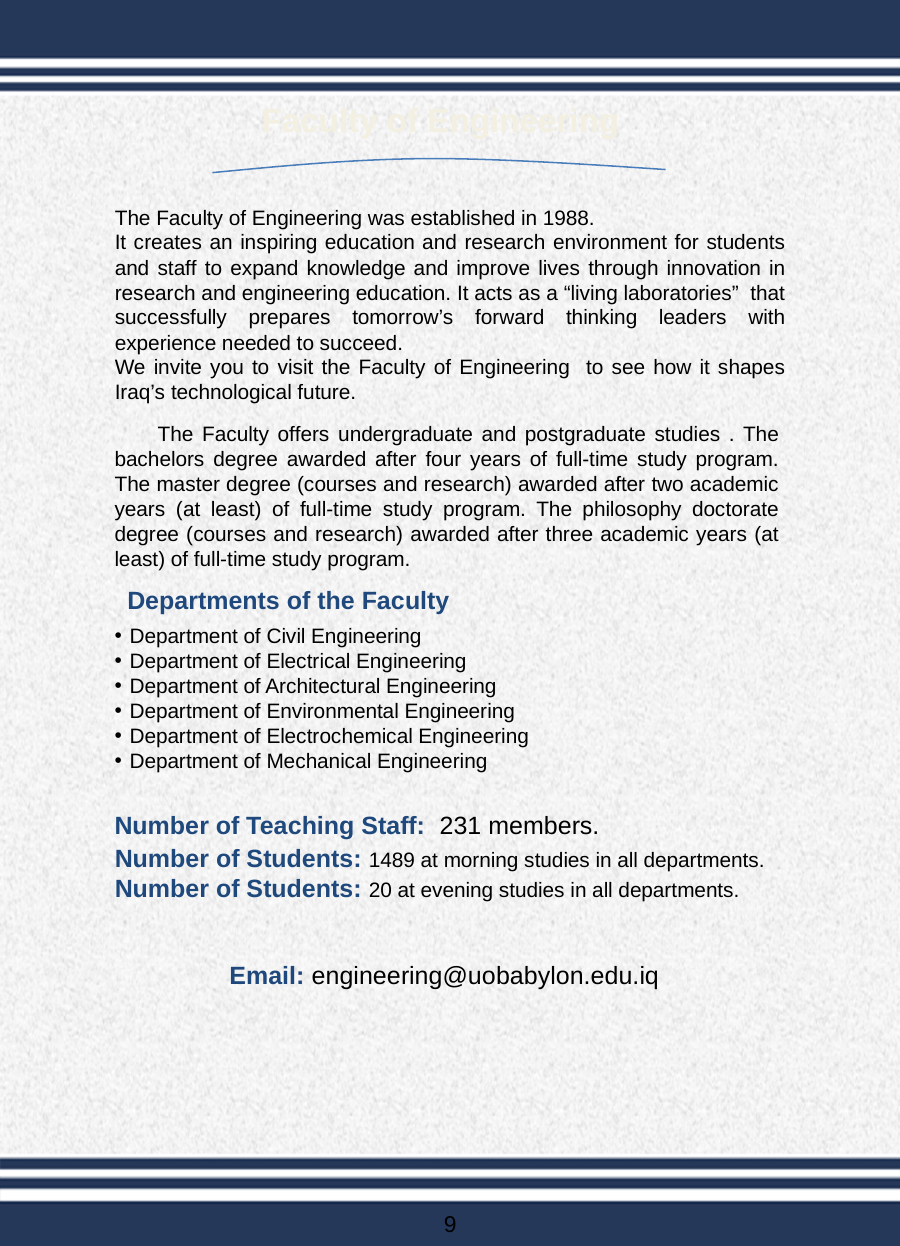

Faculty of Engineering

The Faculty of Engineering was established in 1988.
It creates an inspiring education and research environment for students and staff to expand knowledge and improve lives through innovation in research and engineering education. It acts as a “living laboratories”  that successfully prepares tomorrow’s forward thinking leaders with experience needed to succeed.
We invite you to visit the Faculty of Engineering  to see how it shapes Iraq’s technological future.
The Faculty offers undergraduate and postgraduate studies . The bachelors degree awarded after four years of full-time study program. The master degree (courses and research) awarded after two academic years (at least) of full-time study program. The philosophy doctorate degree (courses and research) awarded after three academic years (at least) of full-time study program.
Departments of the Faculty
Department of Civil Engineering
Department of Electrical Engineering
Department of Architectural Engineering
Department of Environmental Engineering
Department of Electrochemical Engineering
Department of Mechanical Engineering

Number of Teaching Staff:  231 members.
Number of Students: 1489 at morning studies in all departments.
Number of Students: 20 at evening studies in all departments.

Email: engineering@uobabylon.edu.iq
9